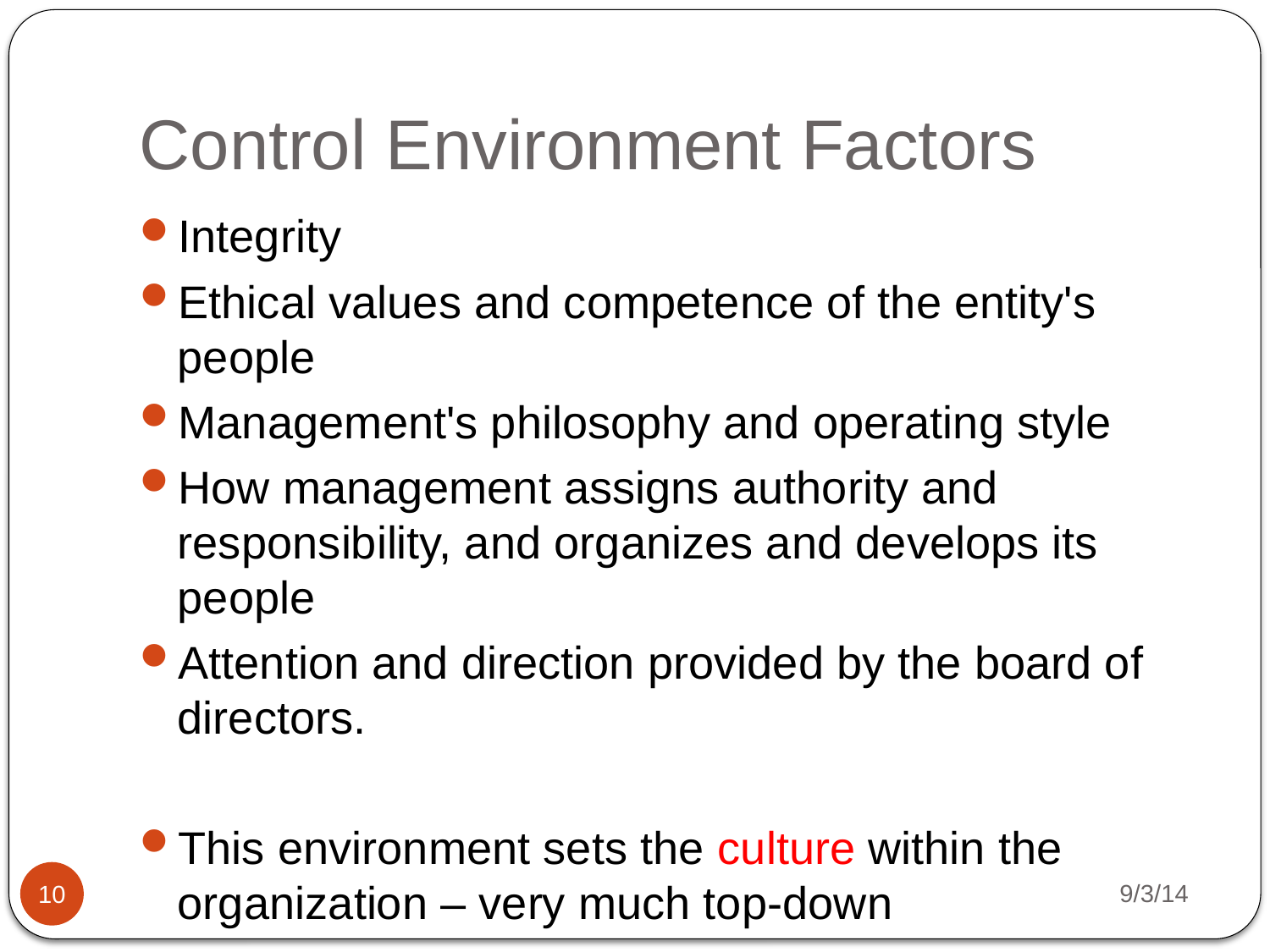

# Control Environment Factors
Integrity
Ethical values and competence of the entity's people
Management's philosophy and operating style
How management assigns authority and responsibility, and organizes and develops its people
Attention and direction provided by the board of directors.

This environment sets the culture within the organization – very much top-down

9/3/14
10